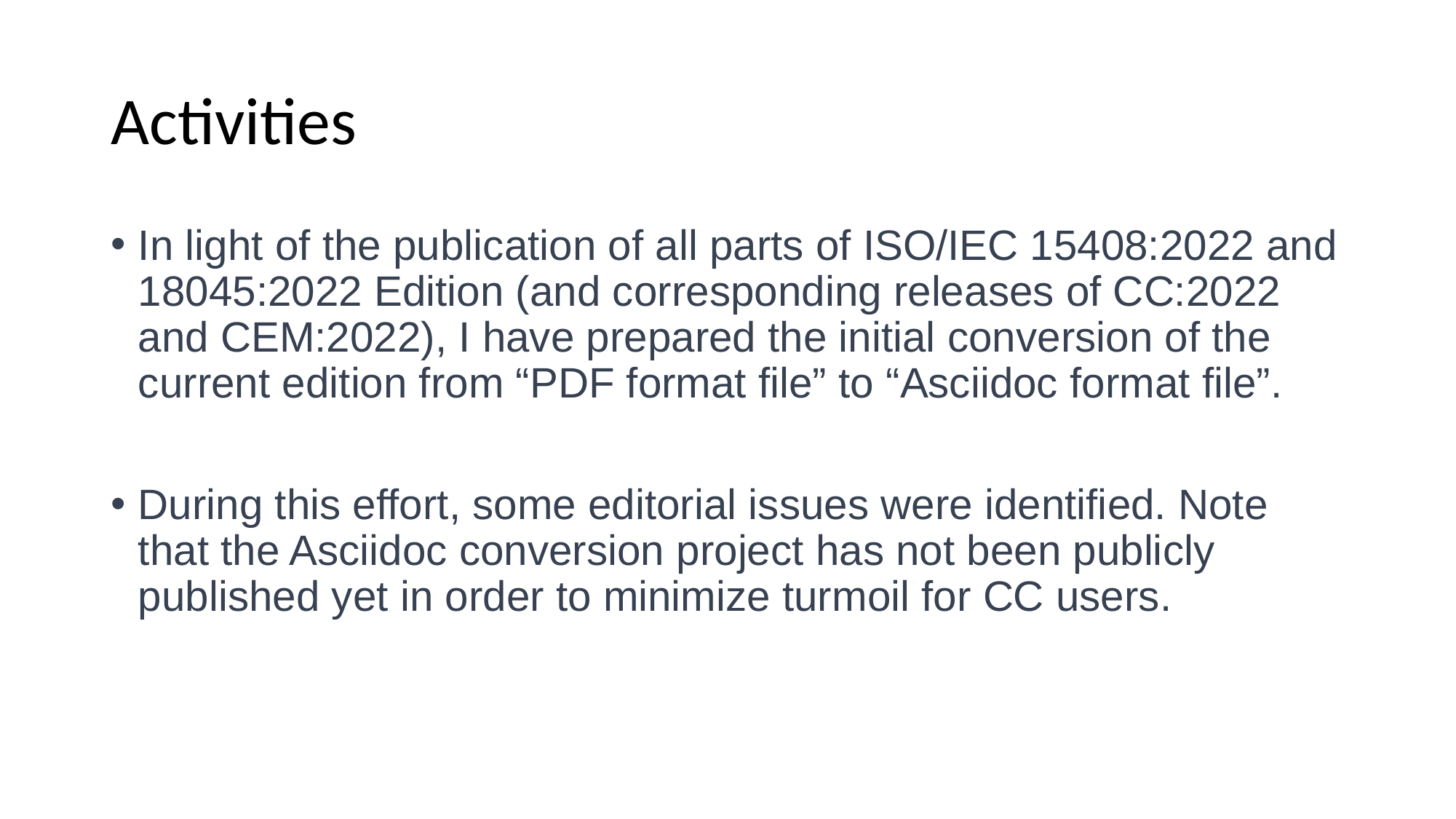

# Activities
In light of the publication of all parts of ISO/IEC 15408:2022 and 18045:2022 Edition (and corresponding releases of CC:2022 and CEM:2022), I have prepared the initial conversion of the current edition from “PDF format file” to “Asciidoc format file”.

During this effort, some editorial issues were identified. Note that the Asciidoc conversion project has not been publicly published yet in order to minimize turmoil for CC users.